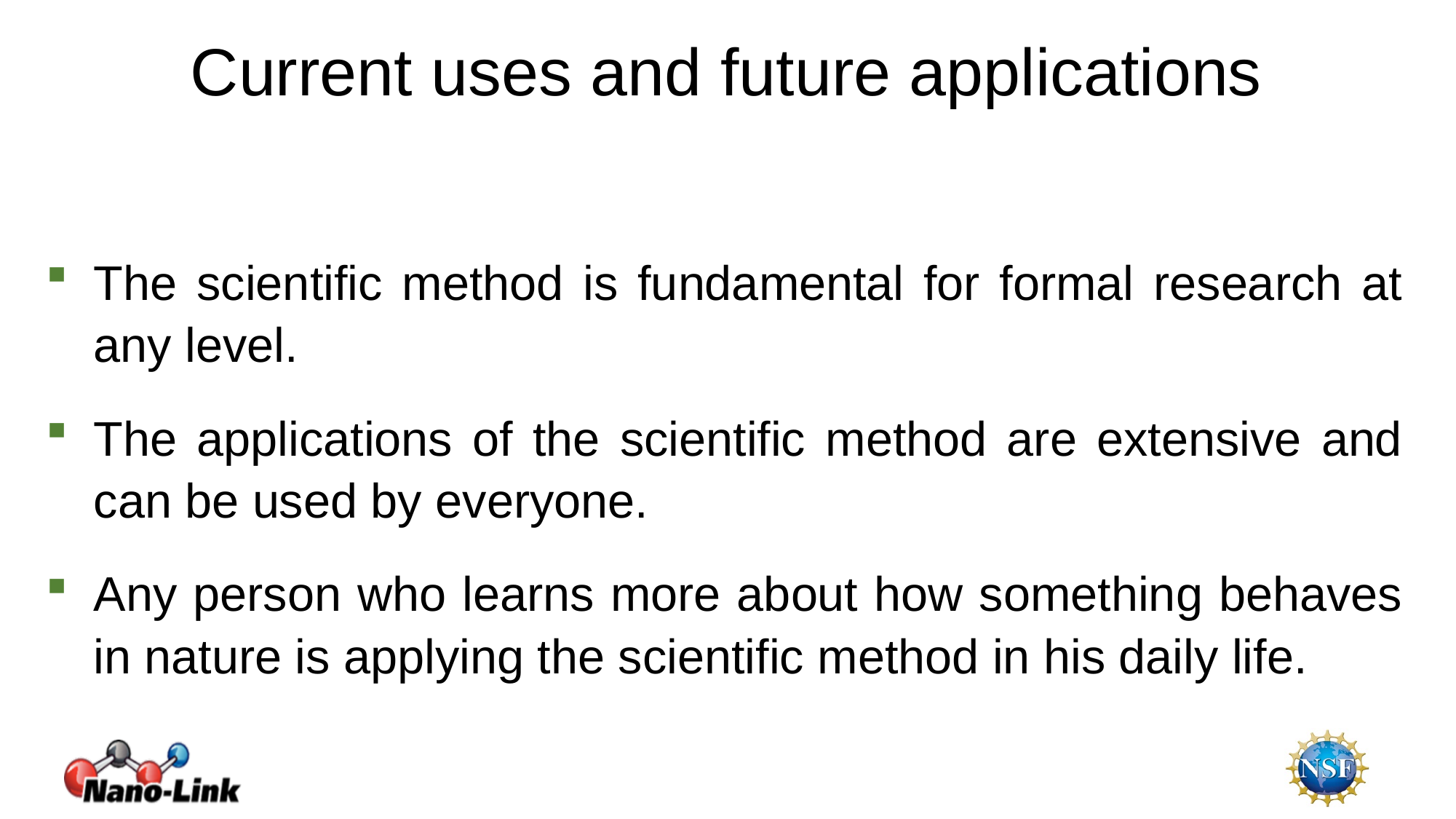

Current uses and future applications
The scientific method is fundamental for formal research at any level.

The applications of the scientific method are extensive and can be used by everyone.

Any person who learns more about how something behaves in nature is applying the scientific method in his daily life.